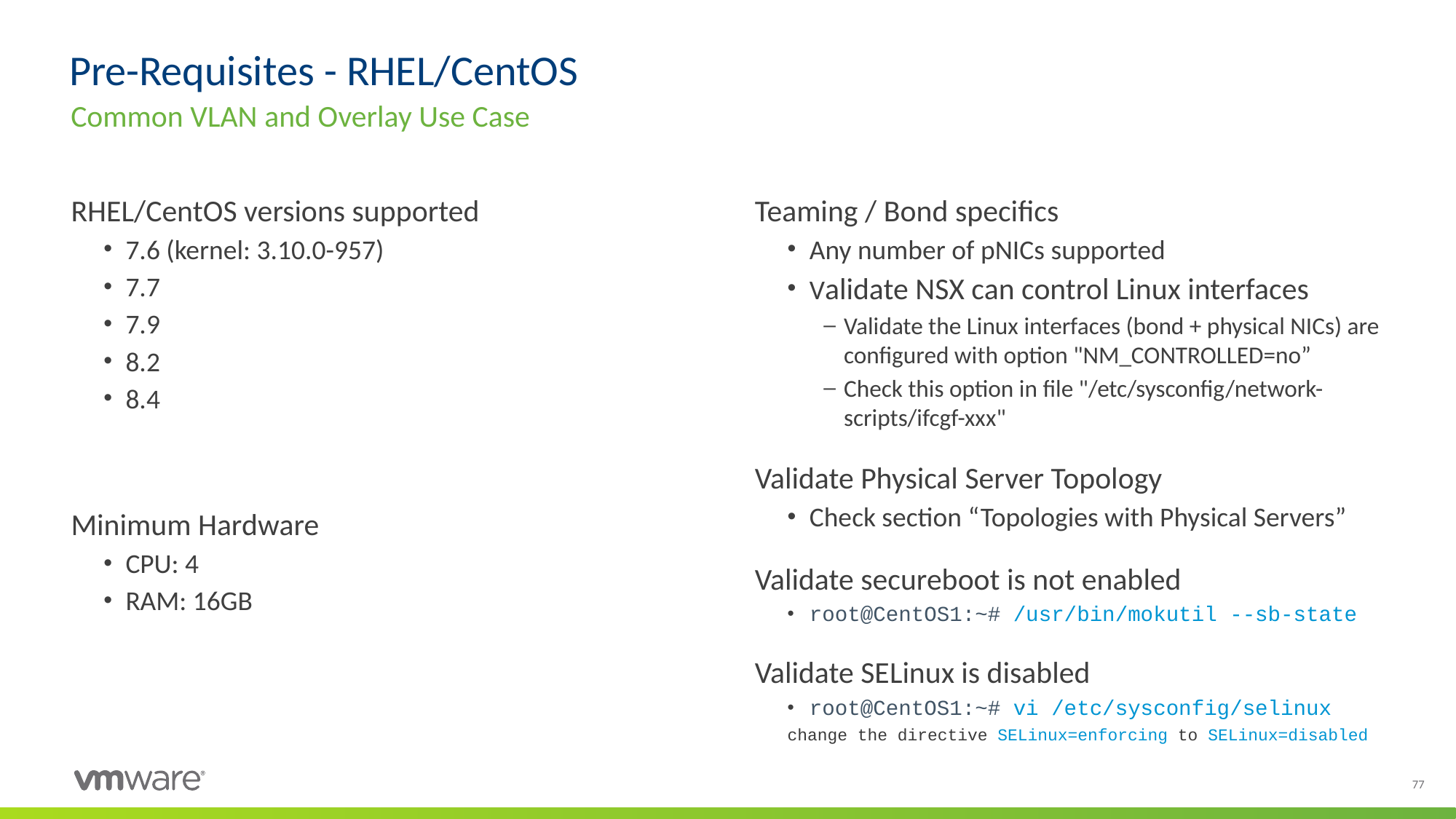

# Pre-Requisites - RHEL/CentOS
Common VLAN and Overlay Use Case
RHEL/CentOS versions supported
7.6 (kernel: 3.10.0-957)
7.7
7.9
8.2
8.4

Minimum Hardware
CPU: 4
RAM: 16GB

Teaming / Bond specifics
Any number of pNICs supported
Validate NSX can control Linux interfaces
Validate the Linux interfaces (bond + physical NICs) are configured with option "NM_CONTROLLED=no”
Check this option in file "/etc/sysconfig/network-scripts/ifcgf-xxx"
Validate Physical Server Topology
Check section “Topologies with Physical Servers”
Validate secureboot is not enabled
root@CentOS1:~# /usr/bin/mokutil --sb-state
Validate SELinux is disabled
root@CentOS1:~# vi /etc/sysconfig/selinux
change the directive SELinux=enforcing to SELinux=disabled